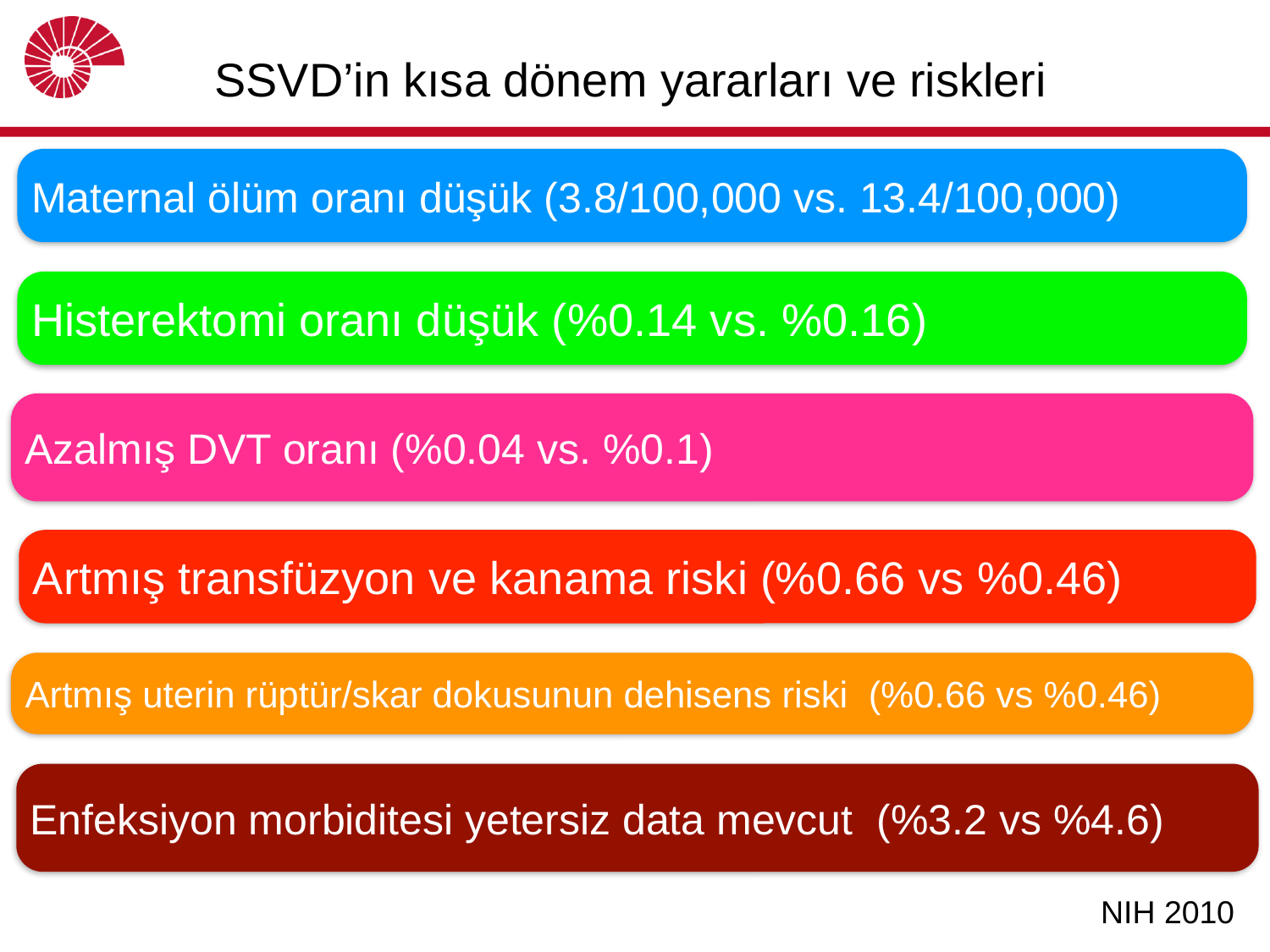

# SSVD’in kısa dönem yararları ve riskleri
Maternal ölüm oranı düşük (3.8/100,000 vs. 13.4/100,000)
Histerektomi oranı düşük (%0.14 vs. %0.16)
Azalmış DVT oranı (%0.04 vs. %0.1)
Artmış transfüzyon ve kanama riski (%0.66 vs %0.46)
Artmış uterin rüptür/skar dokusunun dehisens riski  (%0.66 vs %0.46)
Enfeksiyon morbiditesi yetersiz data mevcut  (%3.2 vs %4.6)
NIH 2010